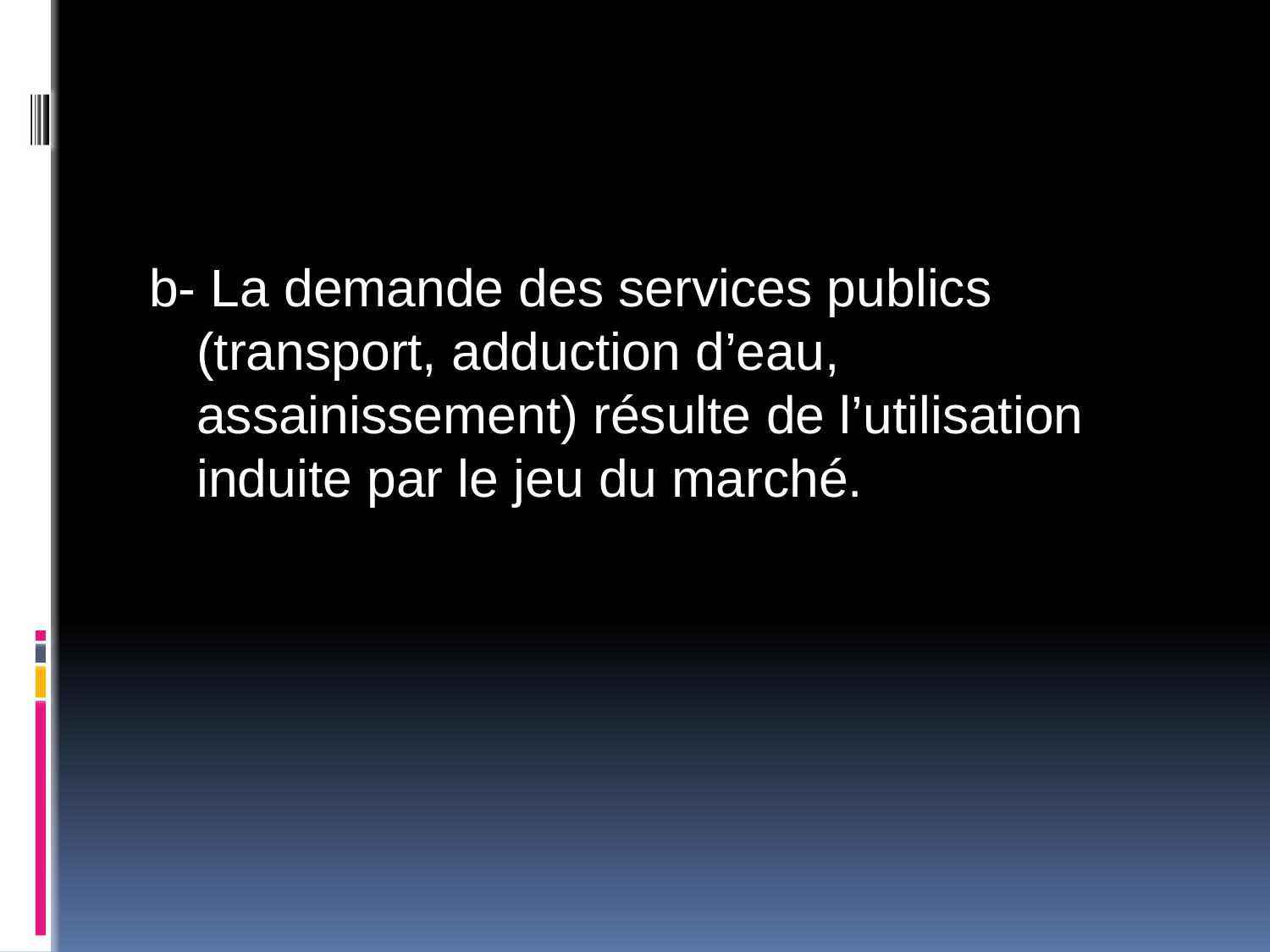

#
b- La demande des services publics (transport, adduction d’eau, assainissement) résulte de l’utilisation induite par le jeu du marché.